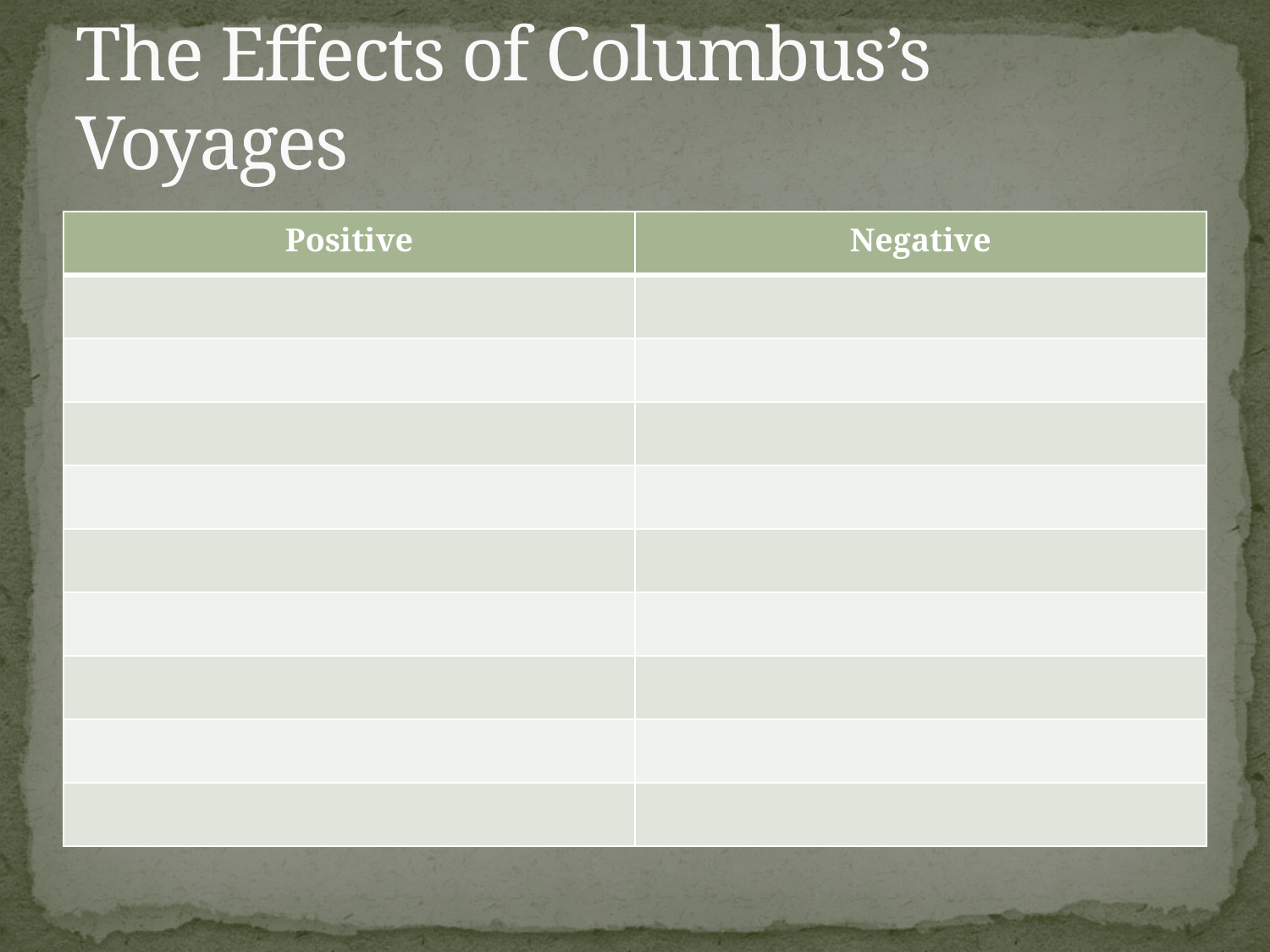

# The Effects of Columbus’s Voyages
| Positive | Negative |
| --- | --- |
|  |  |
|  |  |
|  |  |
|  |  |
|  |  |
|  |  |
|  |  |
|  |  |
|  |  |